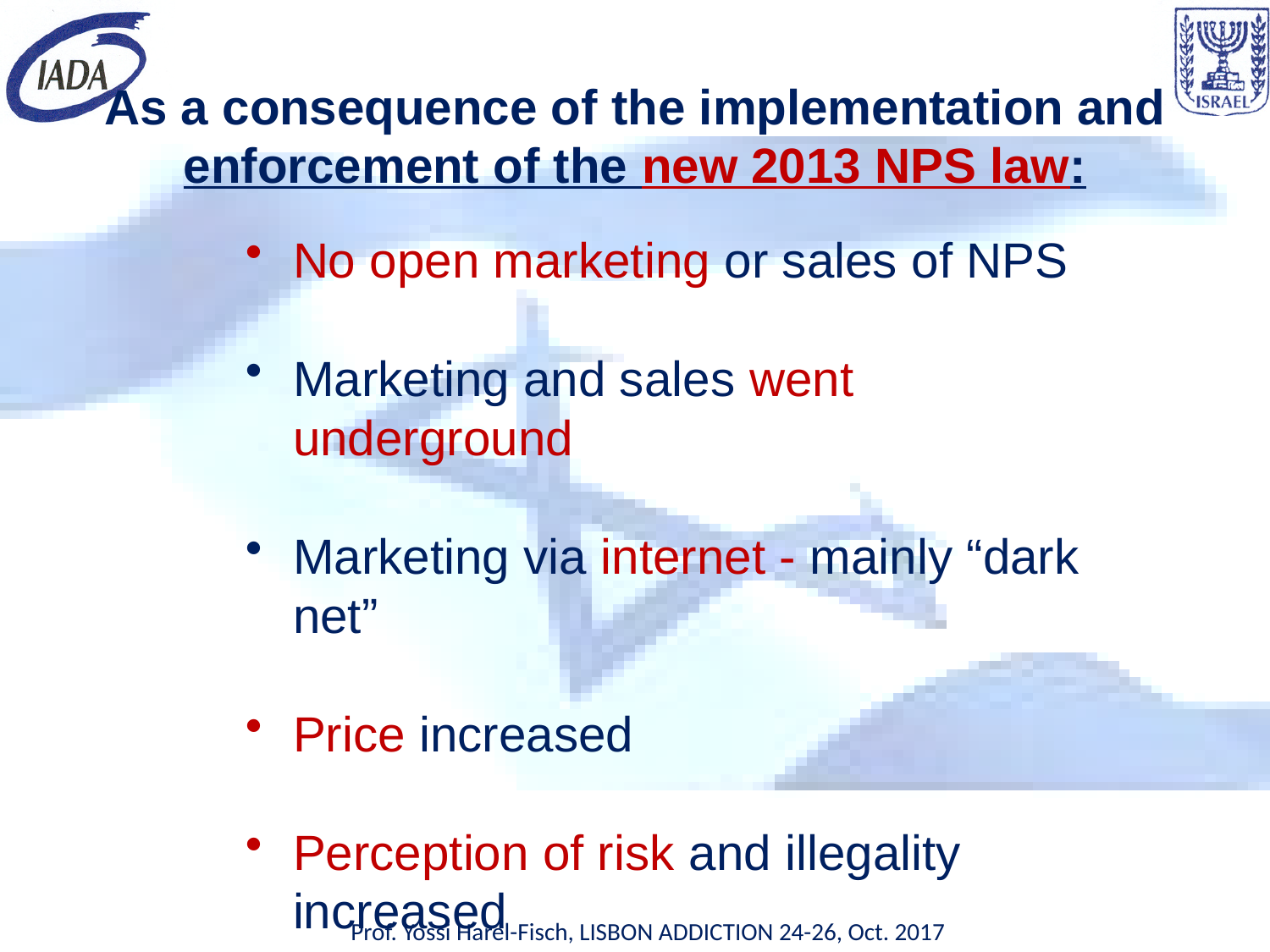

# As a consequence of the implementation and enforcement of the new 2013 NPS law:
No open marketing or sales of NPS

Marketing and sales went underground

Marketing via internet - mainly “dark net”

Price increased

Perception of risk and illegality increased

Rates decreased
Prof. Yossi Harel-Fisch, LISBON ADDICTION 24-26, Oct. 2017